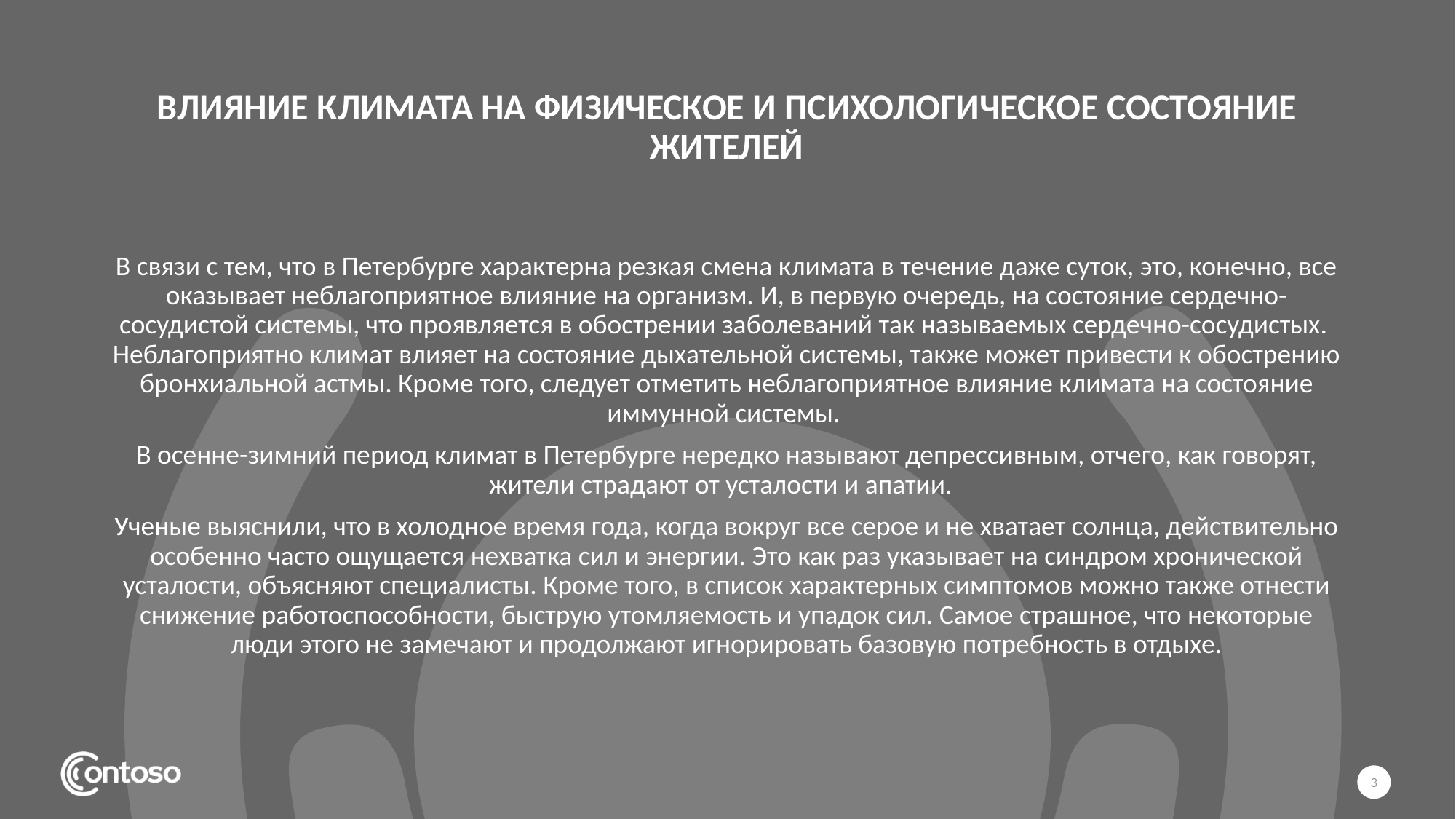

# Влияние климата на физическое и психологическое состояние жителей
В связи с тем, что в Петербурге характерна резкая смена климата в течение даже суток, это, конечно, все оказывает неблагоприятное влияние на организм. И, в первую очередь, на состояние сердечно-сосудистой системы, что проявляется в обострении заболеваний так называемых сердечно-сосудистых.  Неблагоприятно климат влияет на состояние дыхательной системы, также может привести к обострению бронхиальной астмы. Кроме того, следует отметить неблагоприятное влияние климата на состояние иммунной системы.
В осенне-зимний период климат в Петербурге нередко называют депрессивным, отчего, как говорят, жители страдают от усталости и апатии.
Ученые выяснили, что в холодное время года, когда вокруг все серое и не хватает солнца, действительно особенно часто ощущается нехватка сил и энергии. Это как раз указывает на синдром хронической усталости, объясняют специалисты. Кроме того, в список характерных симптомов можно также отнести снижение работоспособности, быструю утомляемость и упадок сил. Самое страшное, что некоторые люди этого не замечают и продолжают игнорировать базовую потребность в отдыхе.

3